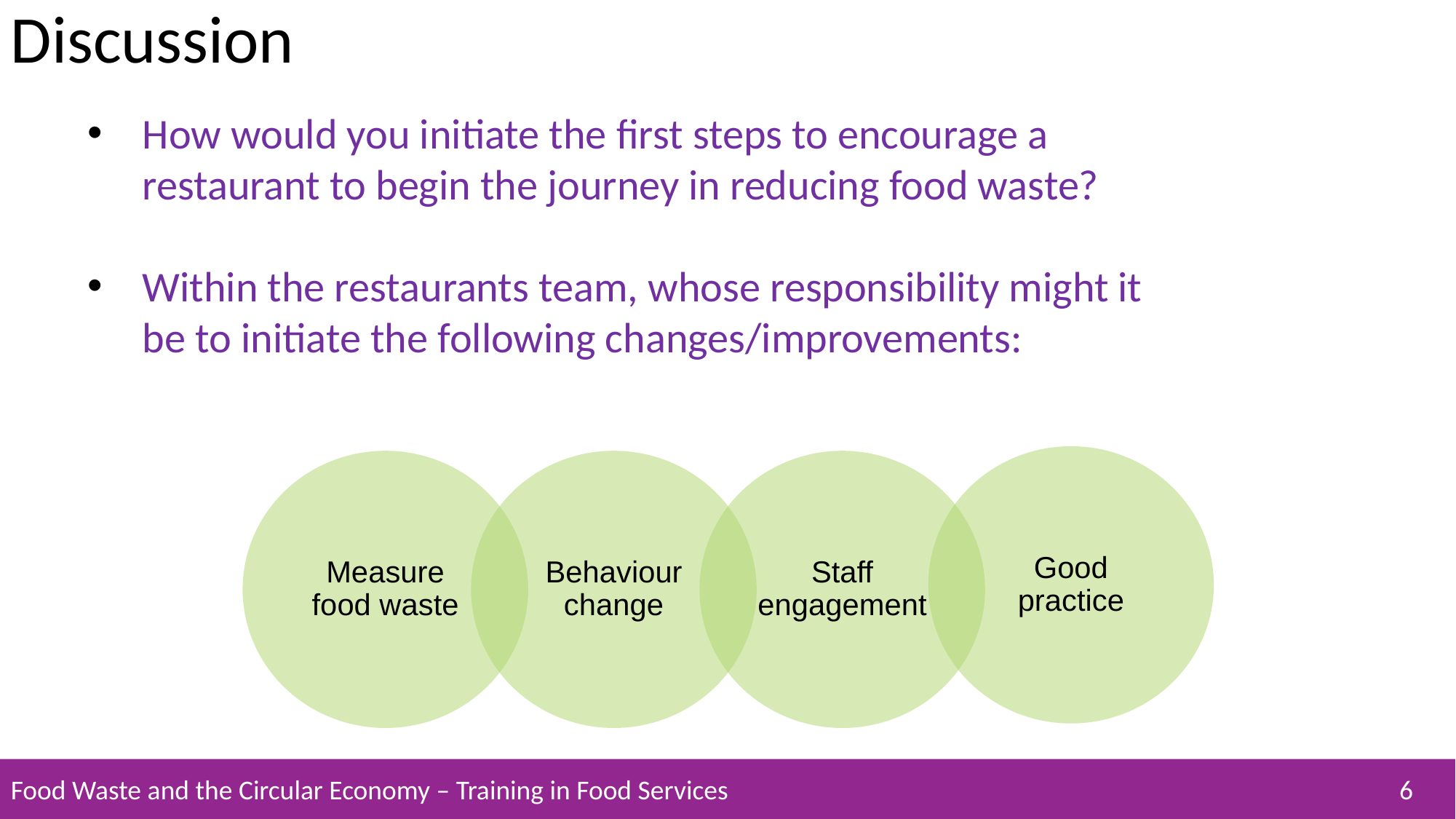

Discussion
How would you initiate the first steps to encourage a restaurant to begin the journey in reducing food waste?

Within the restaurants team, whose responsibility might it be to initiate the following changes/improvements:

Good practice
Measure food waste
Behaviour change
Staff engagement